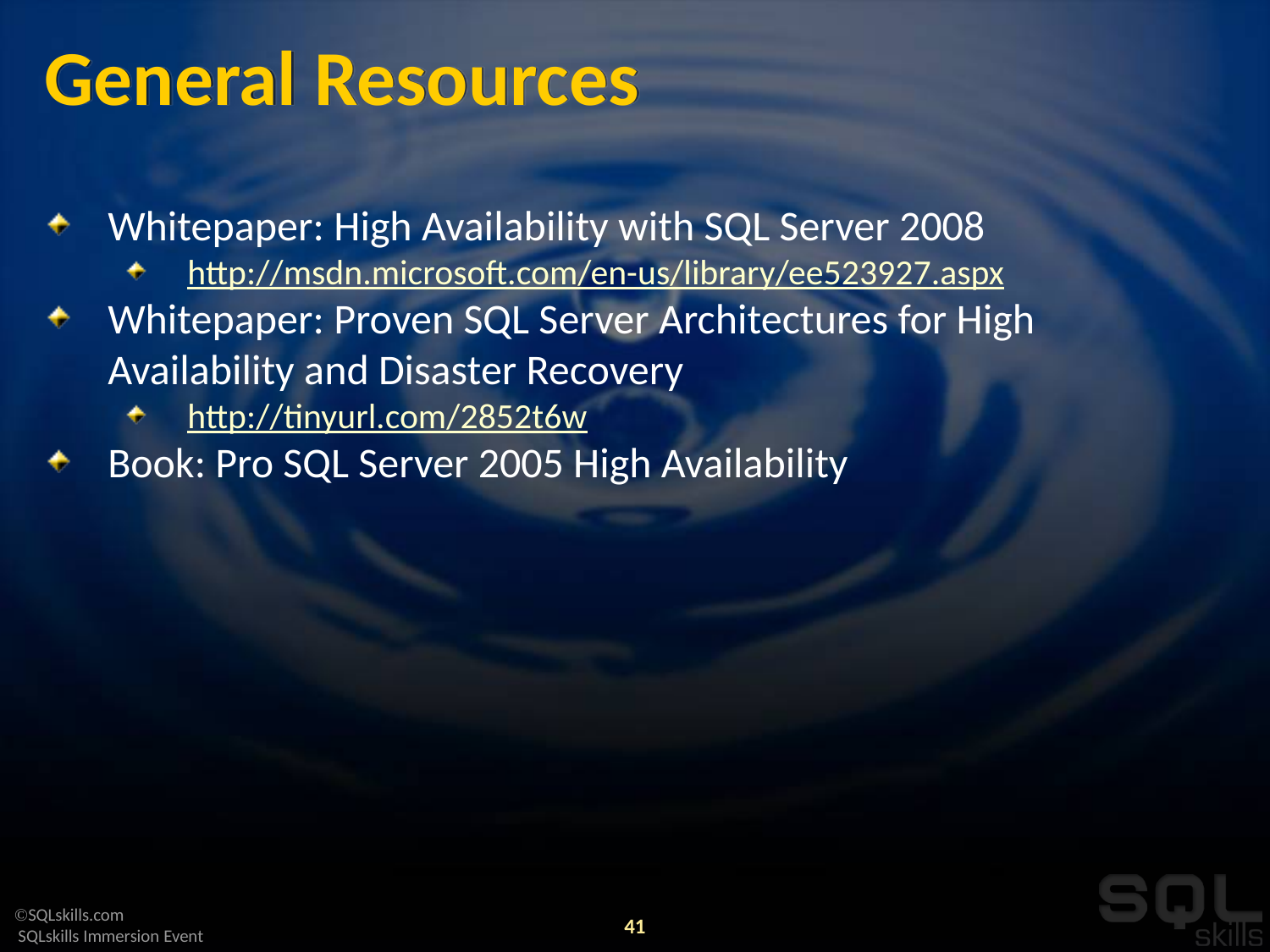

# General Resources
Whitepaper: High Availability with SQL Server 2008
http://msdn.microsoft.com/en-us/library/ee523927.aspx
Whitepaper: Proven SQL Server Architectures for High Availability and Disaster Recovery
http://tinyurl.com/2852t6w
Book: Pro SQL Server 2005 High Availability

41